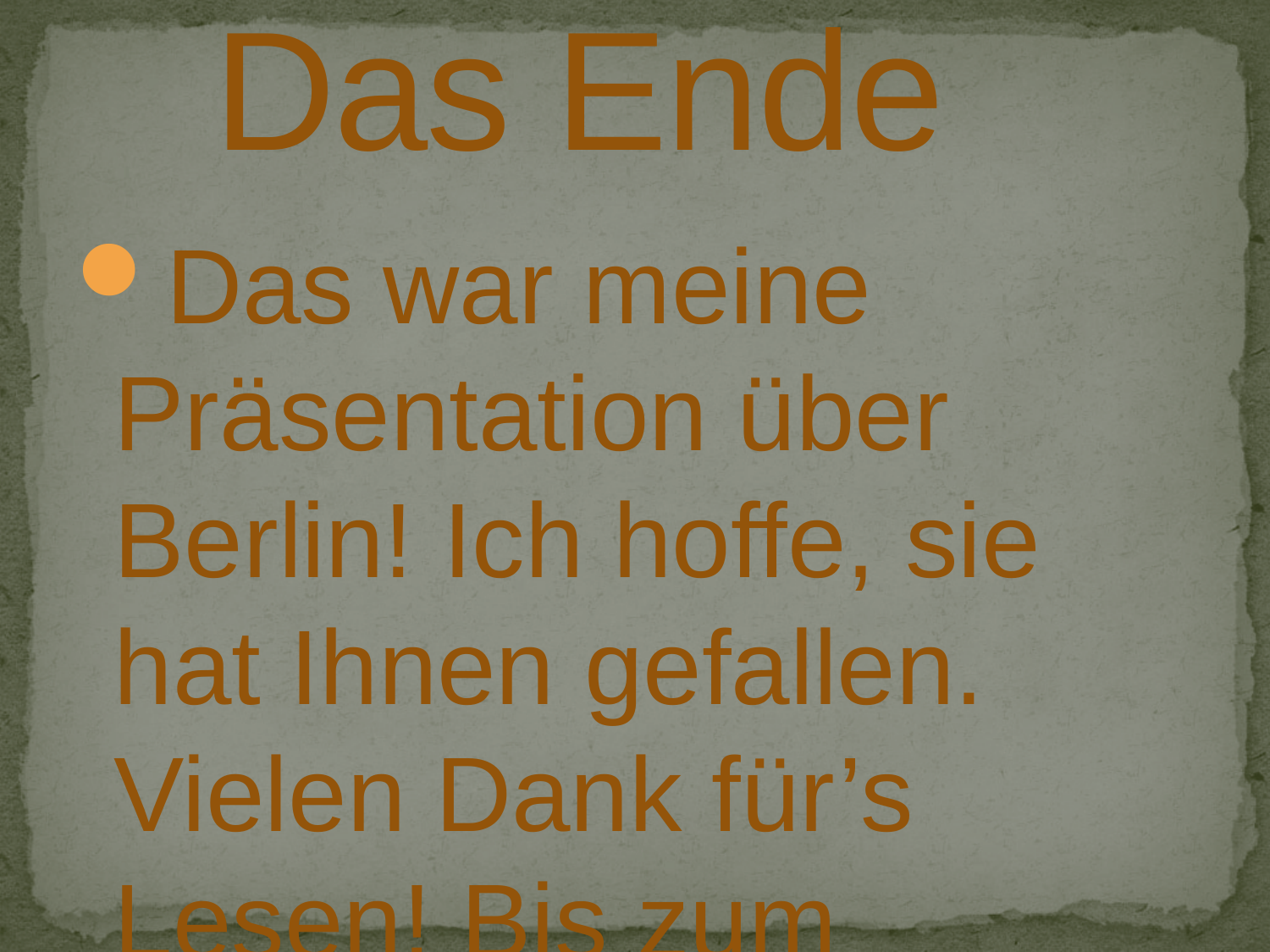

# Das Ende
Das war meine Präsentation über Berlin! Ich hoffe, sie hat Ihnen gefallen. Vielen Dank für’s Lesen! Bis zum nächsten Mal! Tschüss!